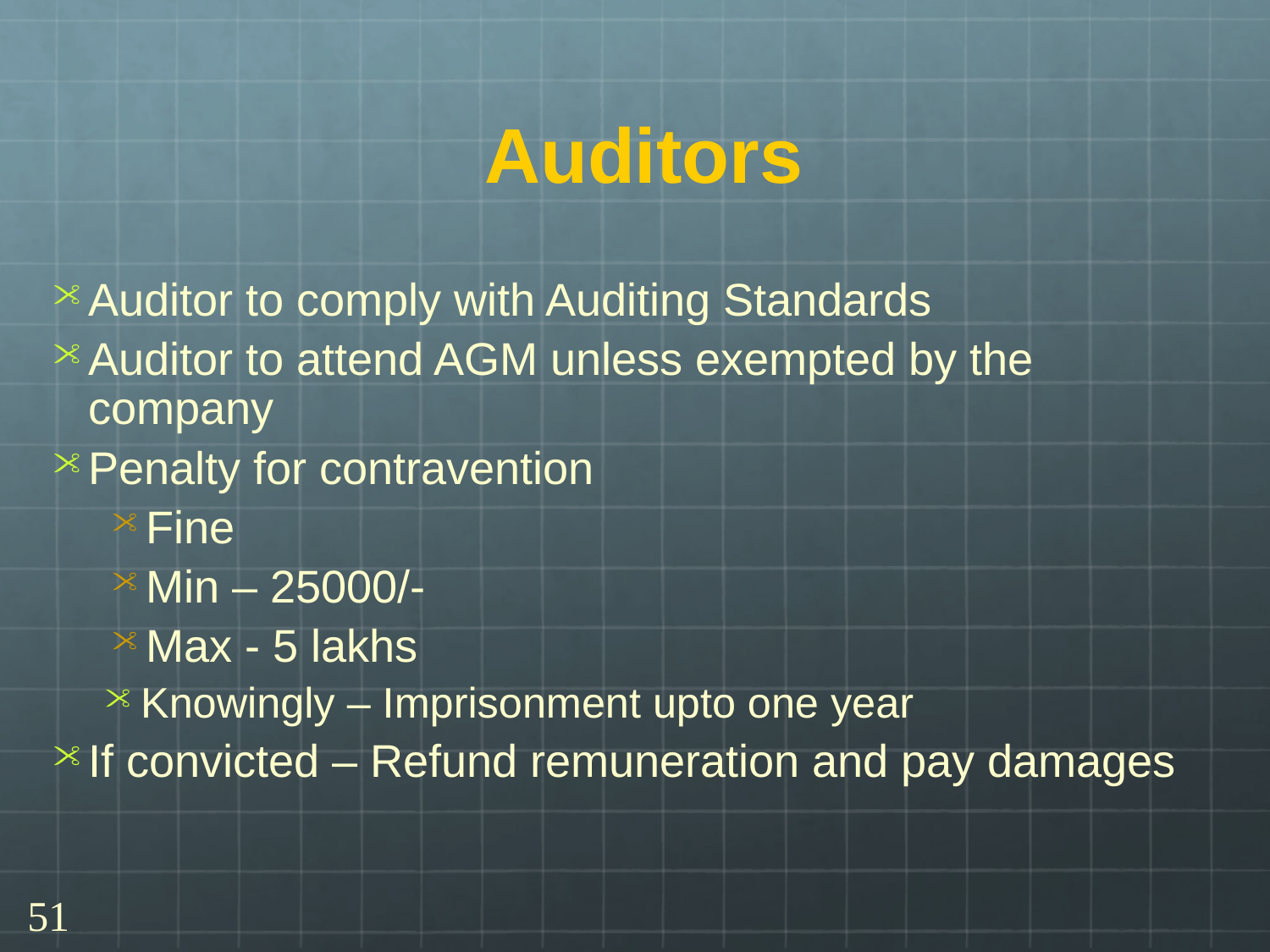

# Auditors
Auditor to comply with Auditing Standards
Auditor to attend AGM unless exempted by the company
Penalty for contravention
Fine
Min – 25000/-
Max - 5 lakhs
Knowingly – Imprisonment upto one year
If convicted – Refund remuneration and pay damages
51